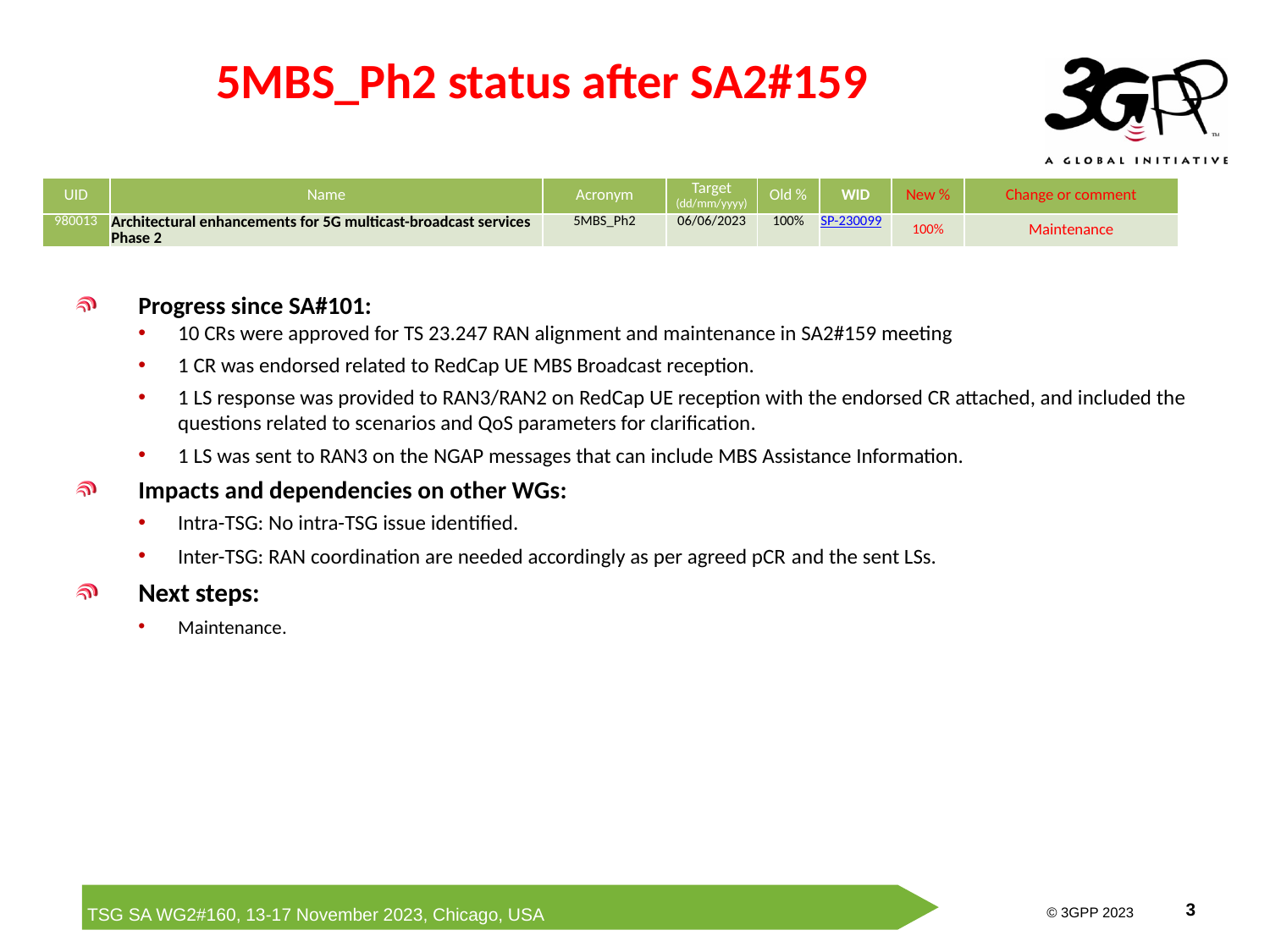

# 5MBS_Ph2 status after SA2#159
| UID | Name | Acronym | Target (dd/mm/yyyy) | Old % | WID | New % | Change or comment |
| --- | --- | --- | --- | --- | --- | --- | --- |
| 980013 | Architectural enhancements for 5G multicast-broadcast services Phase 2 | 5MBS\_Ph2 | 06/06/2023 | 100% | SP-230099 | 100% | Maintenance |
Progress since SA#101:
10 CRs were approved for TS 23.247 RAN alignment and maintenance in SA2#159 meeting
1 CR was endorsed related to RedCap UE MBS Broadcast reception.
1 LS response was provided to RAN3/RAN2 on RedCap UE reception with the endorsed CR attached, and included the questions related to scenarios and QoS parameters for clarification.
1 LS was sent to RAN3 on the NGAP messages that can include MBS Assistance Information.
Impacts and dependencies on other WGs:
Intra-TSG: No intra-TSG issue identified.
Inter-TSG: RAN coordination are needed accordingly as per agreed pCR and the sent LSs.
Next steps:
Maintenance.